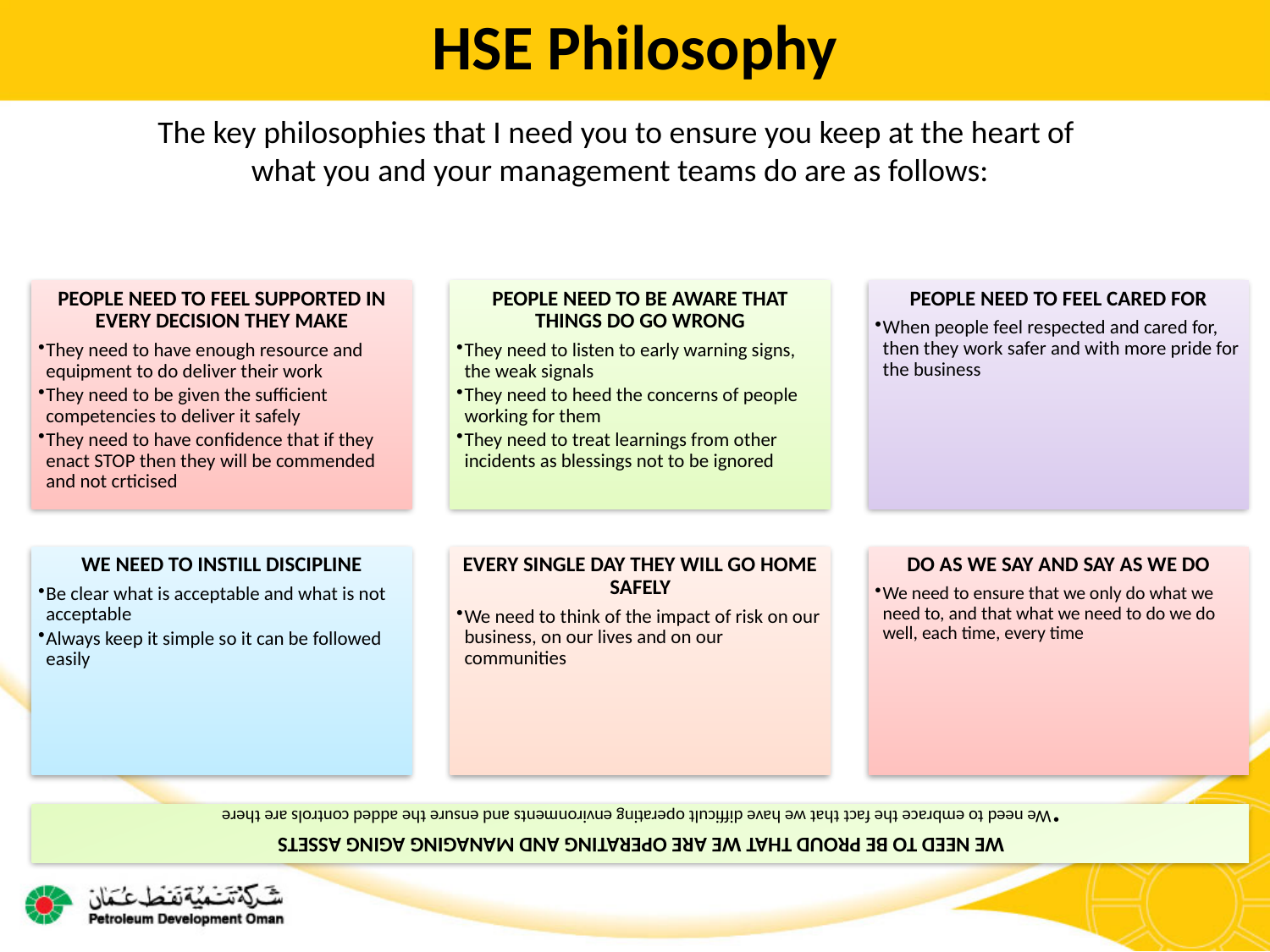

HSE Philosophy
The key philosophies that I need you to ensure you keep at the heart of
what you and your management teams do are as follows:

PEOPLE NEED TO FEEL SUPPORTED IN EVERY DECISION THEY MAKE
They need to have enough resource and equipment to do deliver their work
They need to be given the sufficient competencies to deliver it safely
They need to have confidence that if they enact STOP then they will be commended and not crticised
PEOPLE NEED TO BE AWARE THAT THINGS DO GO WRONG
They need to listen to early warning signs, the weak signals
They need to heed the concerns of people working for them
They need to treat learnings from other incidents as blessings not to be ignored
PEOPLE NEED TO FEEL CARED FOR
When people feel respected and cared for, then they work safer and with more pride for the business
WE NEED TO INSTILL DISCIPLINE
Be clear what is acceptable and what is not acceptable
Always keep it simple so it can be followed easily
EVERY SINGLE DAY THEY WILL GO HOME SAFELY
We need to think of the impact of risk on our business, on our lives and on our communities
DO AS WE SAY AND SAY AS WE DO
We need to ensure that we only do what we need to, and that what we need to do we do well, each time, every time
WE NEED TO BE PROUD THAT WE ARE OPERATING AND MANAGING AGING ASSETS
We need to embrace the fact that we have difficult operating environments and ensure the added controls are there